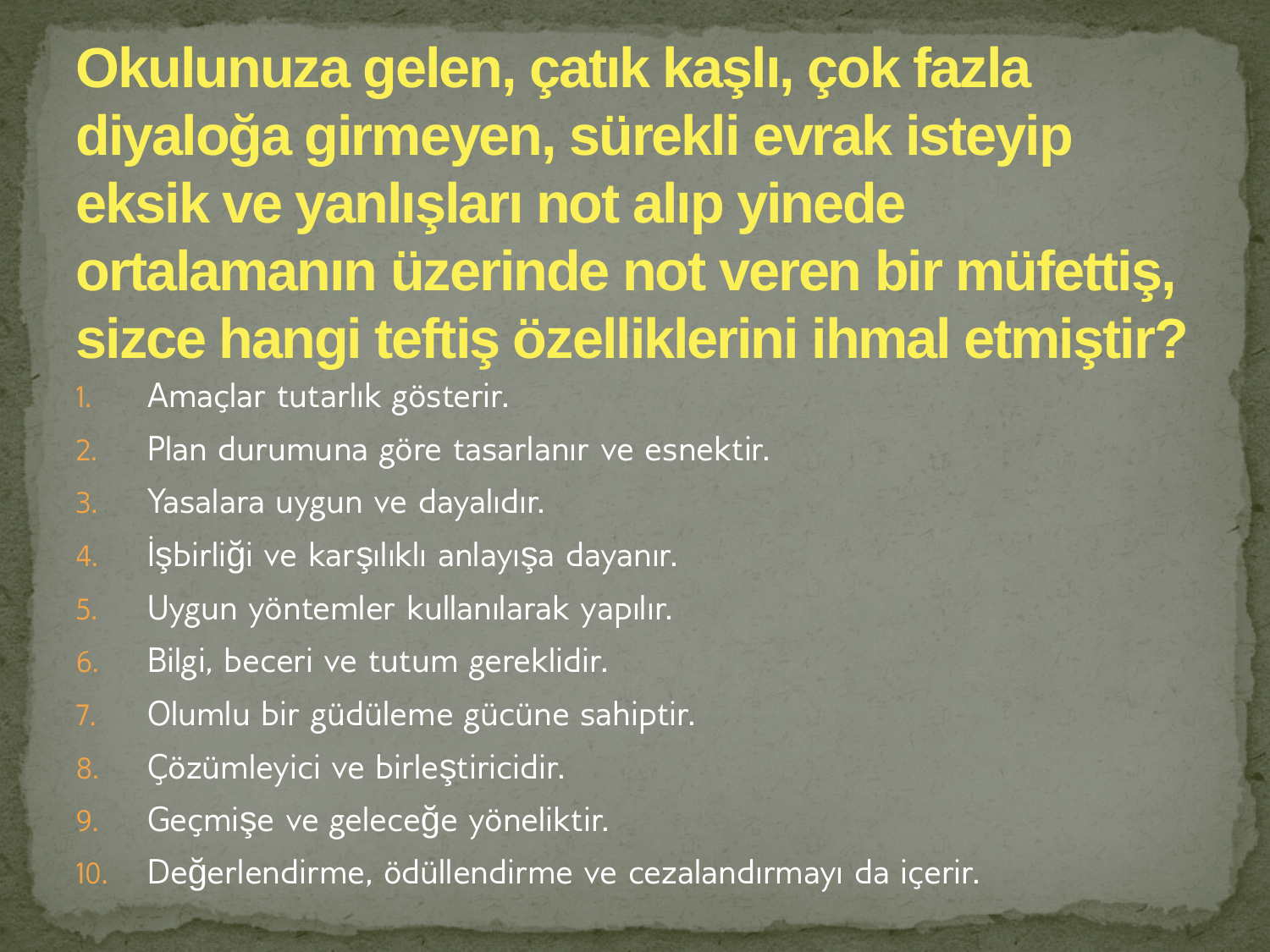

# Okulunuza gelen, çatık kaşlı, çok fazla diyaloğa girmeyen, sürekli evrak isteyip eksik ve yanlışları not alıp yinede ortalamanın üzerinde not veren bir müfettiş, sizce hangi teftiş özelliklerini ihmal etmiştir?
Amaçlar tutarlık gösterir.
Plan durumuna göre tasarlanır ve esnektir.
Yasalara uygun ve dayalıdır.
İşbirliği ve karşılıklı anlayışa dayanır.
Uygun yöntemler kullanılarak yapılır.
Bilgi, beceri ve tutum gereklidir.
Olumlu bir güdüleme gücüne sahiptir.
Çözümleyici ve birleştiricidir.
Geçmişe ve geleceğe yöneliktir.
Değerlendirme, ödüllendirme ve cezalandırmayı da içerir.